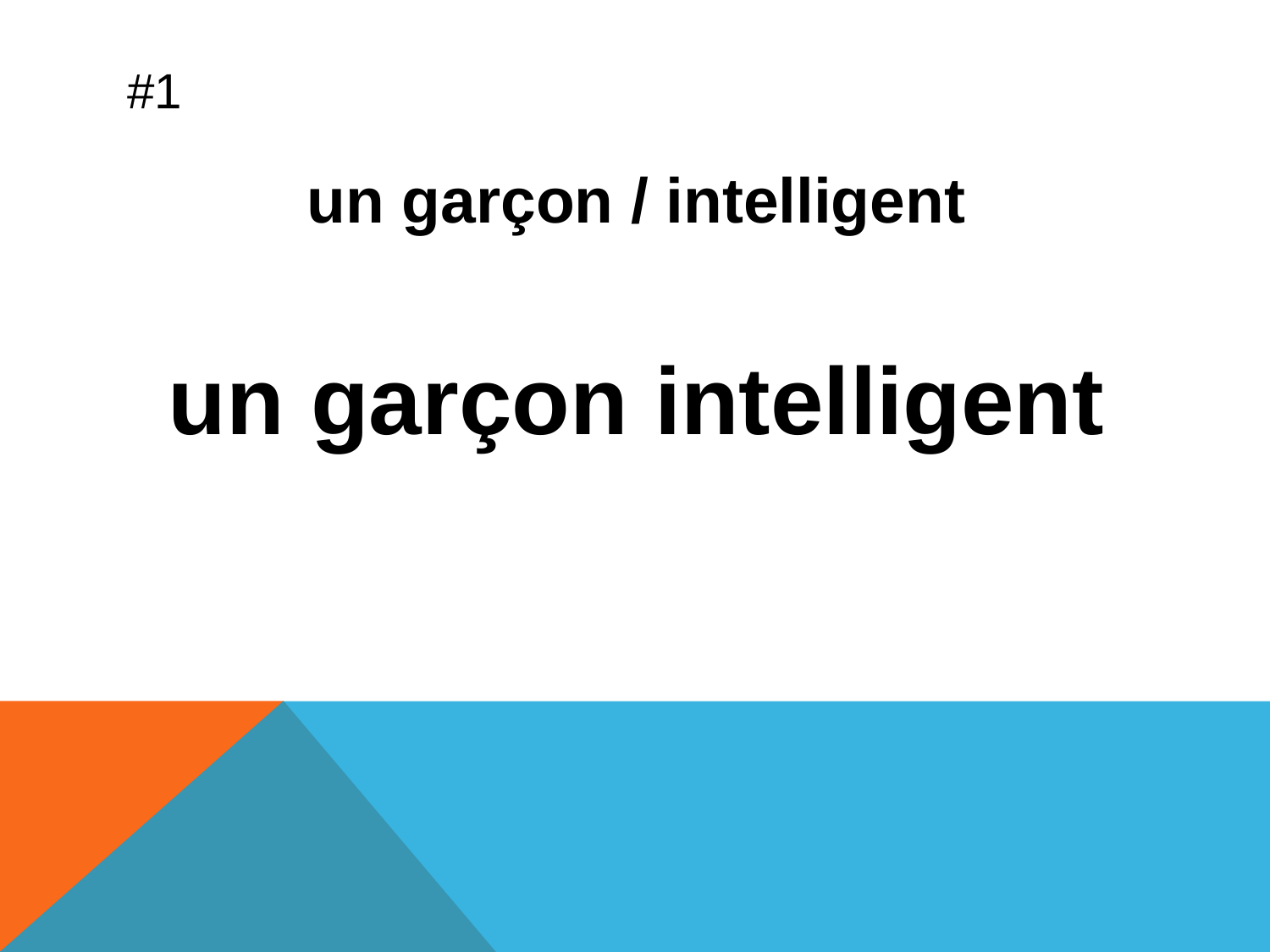

# #1
un garçon / intelligent

un garçon intelligent